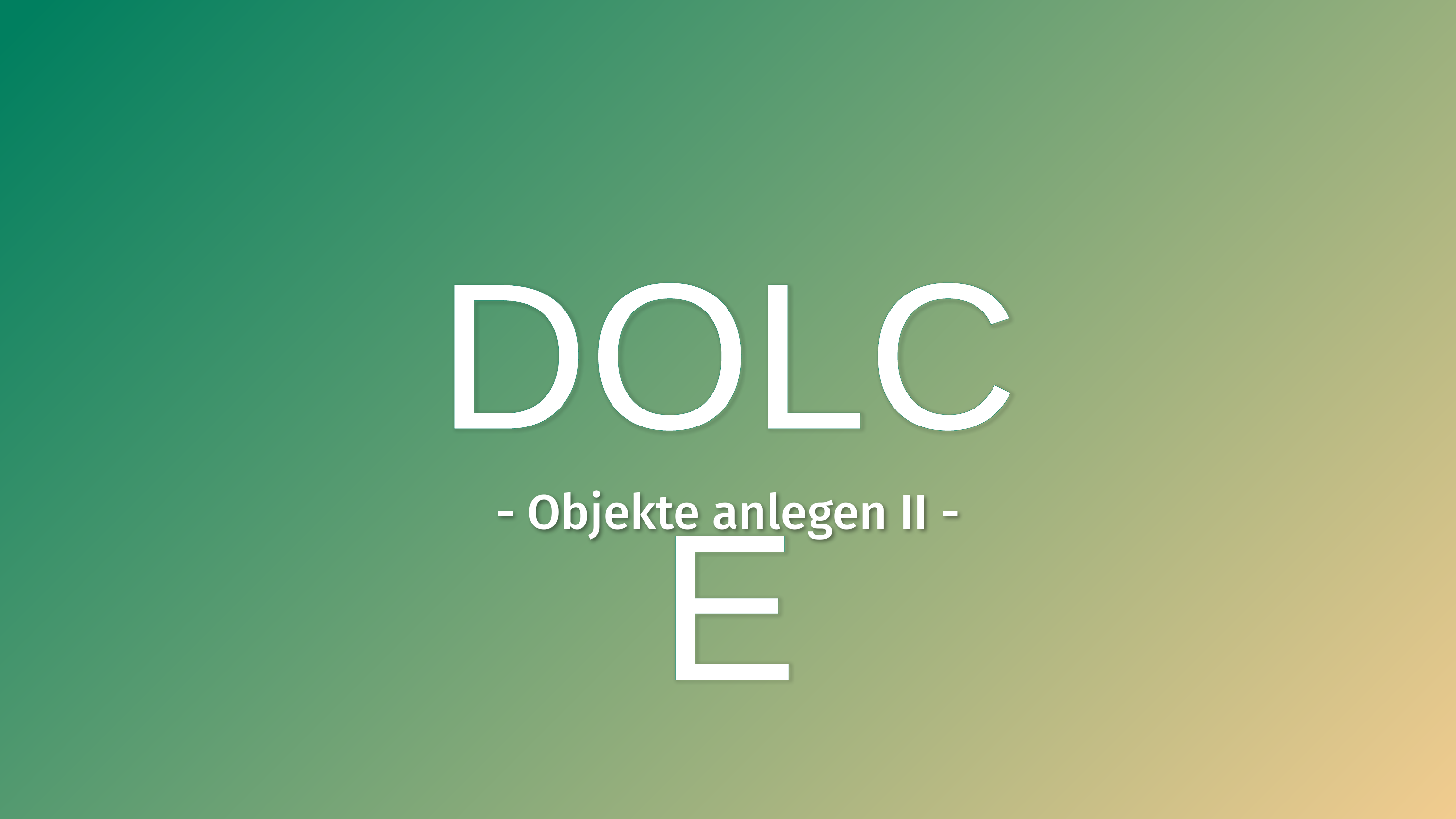

DOLCE
DOLCE
- Objekte anlegen II -